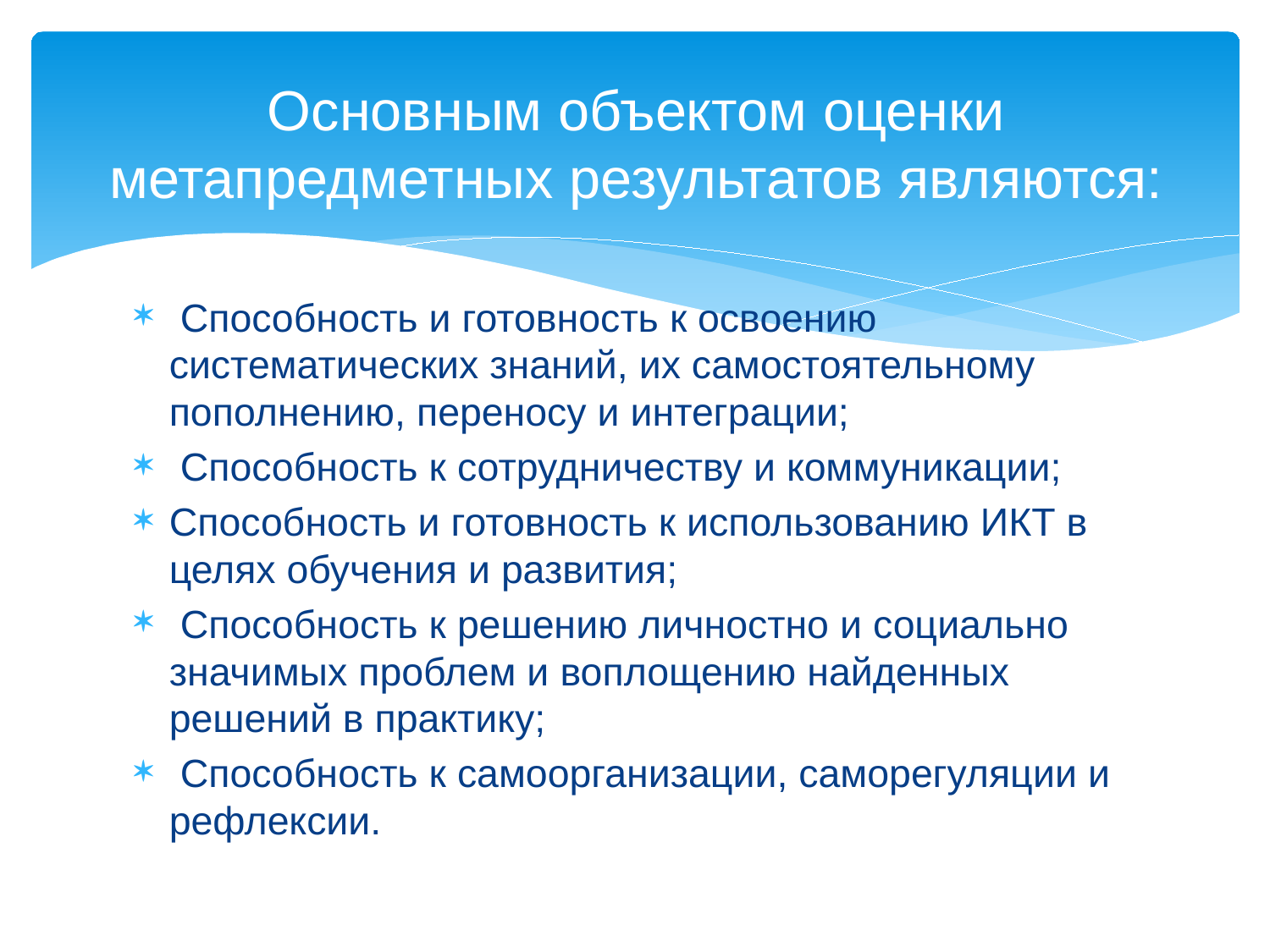

# Основным объектом оценки метапредметных результатов являются:
 Способность и готовность к освоению систематических знаний, их самостоятельному пополнению, переносу и интеграции;
 Способность к сотрудничеству и коммуникации;
Способность и готовность к использованию ИКТ в целях обучения и развития;
 Способность к решению личностно и социально значимых проблем и воплощению найденных решений в практику;
 Способность к самоорганизации, саморегуляции и рефлексии.